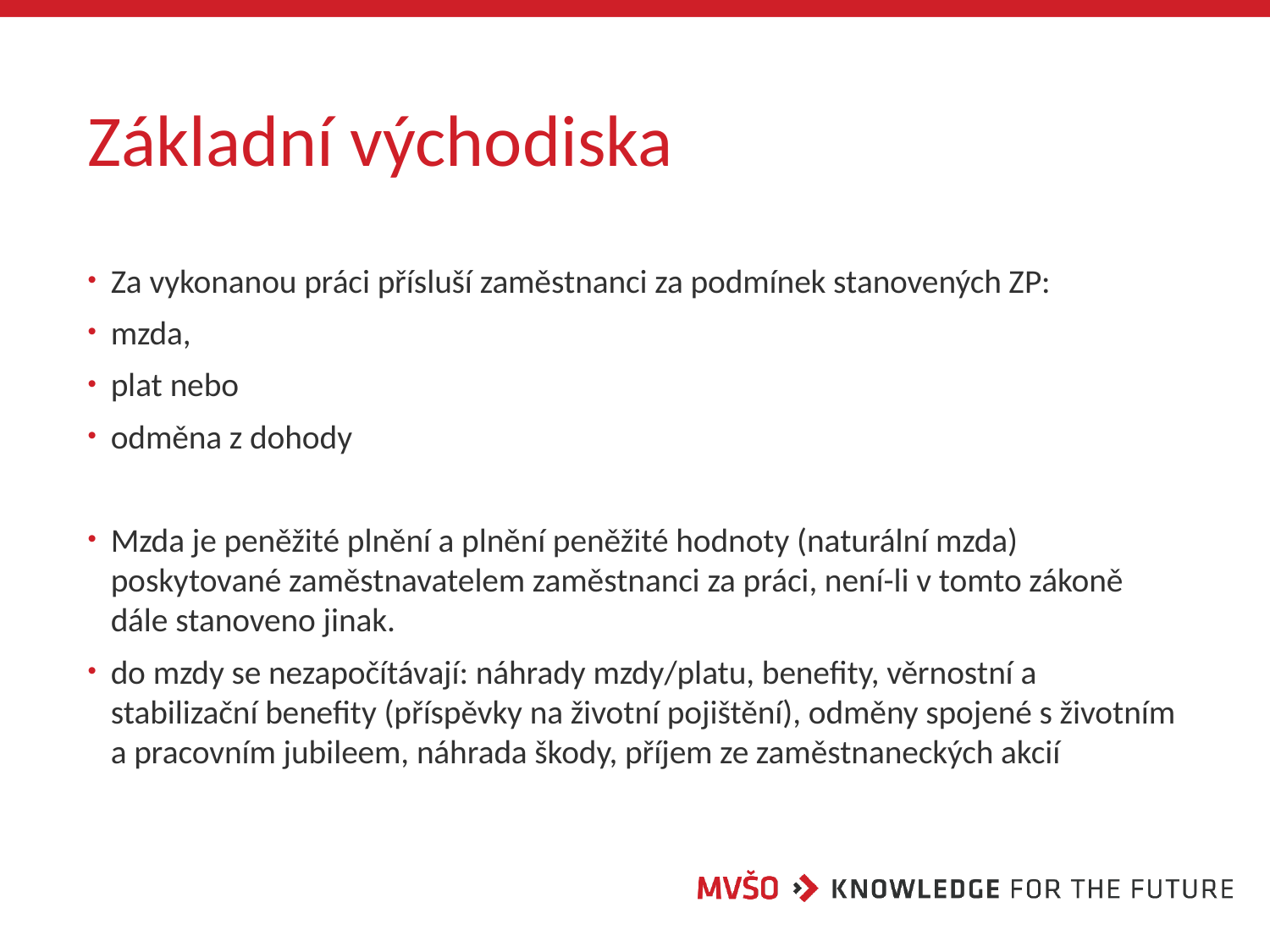

# Základní východiska
Za vykonanou práci přísluší zaměstnanci za podmínek stanovených ZP:
mzda,
plat nebo
odměna z dohody

Mzda je peněžité plnění a plnění peněžité hodnoty (naturální mzda) poskytované zaměstnavatelem zaměstnanci za práci, není-li v tomto zákoně dále stanoveno jinak.
do mzdy se nezapočítávají: náhrady mzdy/platu, benefity, věrnostní a stabilizační benefity (příspěvky na životní pojištění), odměny spojené s životním a pracovním jubileem, náhrada škody, příjem ze zaměstnaneckých akcií